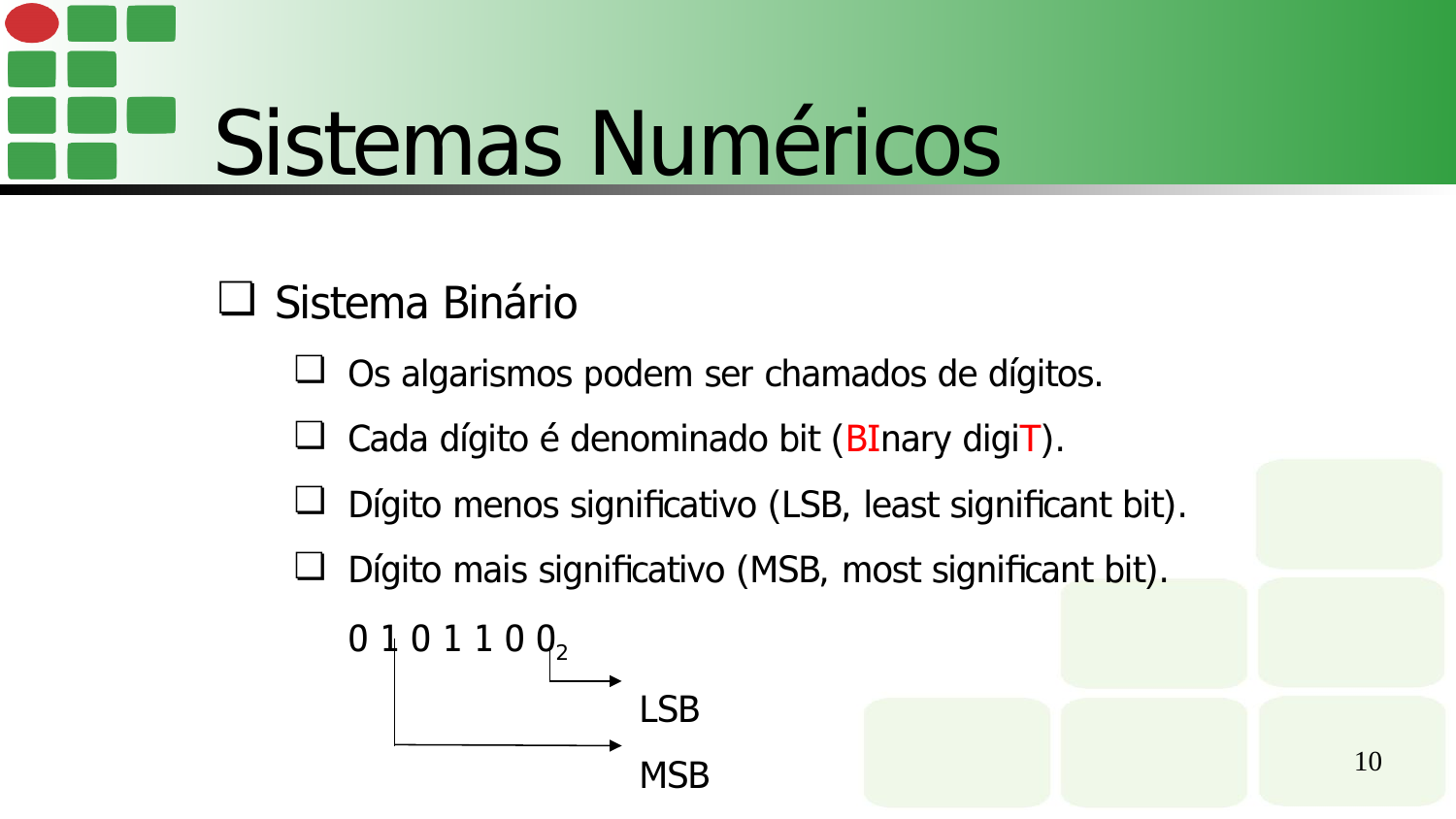

Sistemas Numéricos
Sistema Binário
Os algarismos podem ser chamados de dígitos.
Cada dígito é denominado bit (BInary digiT).
Dígito menos significativo (LSB, least significant bit).
Dígito mais significativo (MSB, most significant bit).
0 1 0 1 1 0 02
LSB
MSB
10